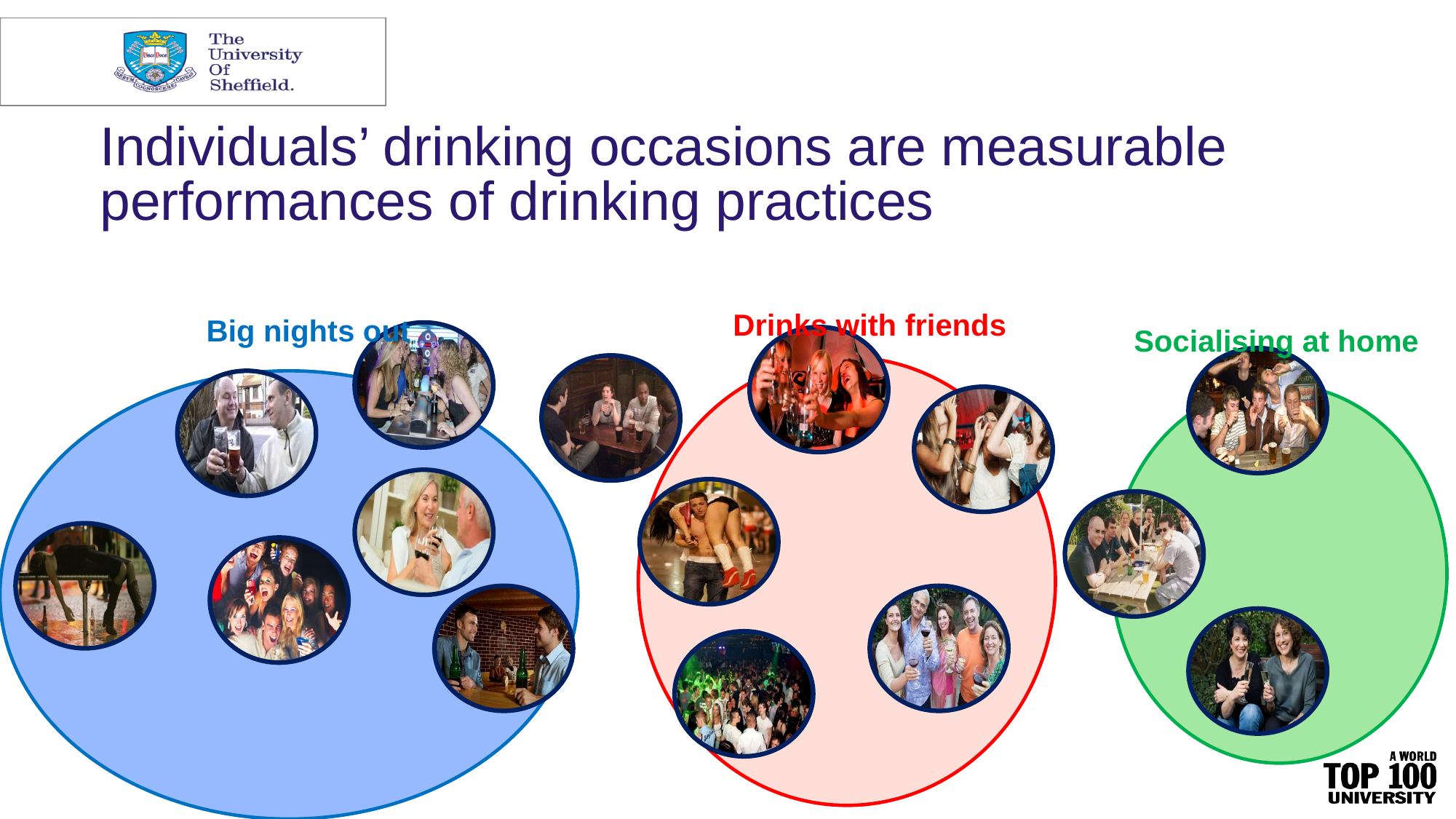

# Individuals’ drinking occasions are measurable performances of drinking practices
Drinks with friends
Big nights out
Socialising at home